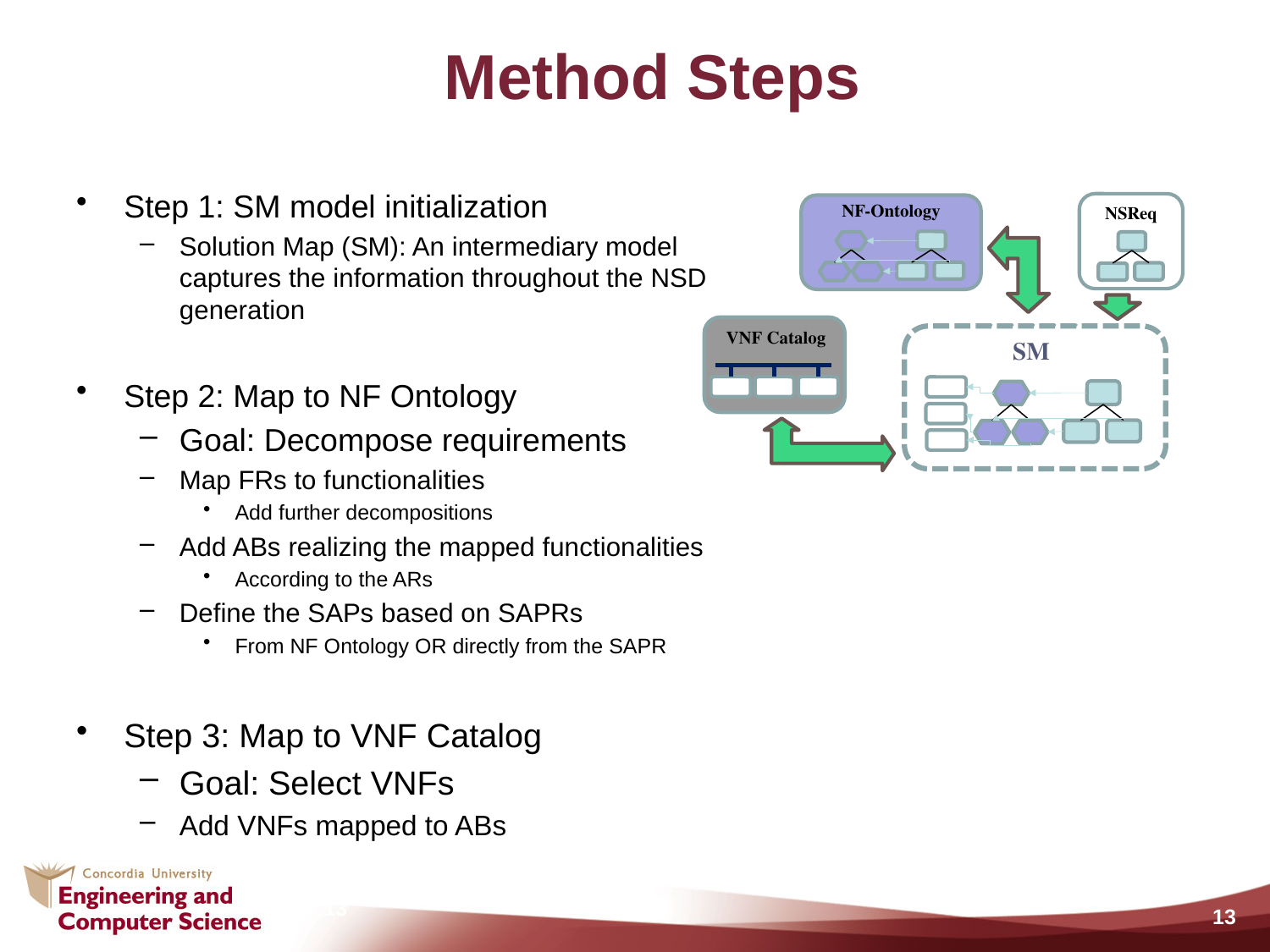

# Method Steps
Step 1: SM model initialization
Solution Map (SM): An intermediary model captures the information throughout the NSD generation

Step 2: Map to NF Ontology
Goal: Decompose requirements
Map FRs to functionalities
Add further decompositions
Add ABs realizing the mapped functionalities
According to the ARs
Define the SAPs based on SAPRs
From NF Ontology OR directly from the SAPR

Step 3: Map to VNF Catalog
Goal: Select VNFs
Add VNFs mapped to ABs

NF-Ontology

NSReq

VNF Catalog

SM

SM

13
13